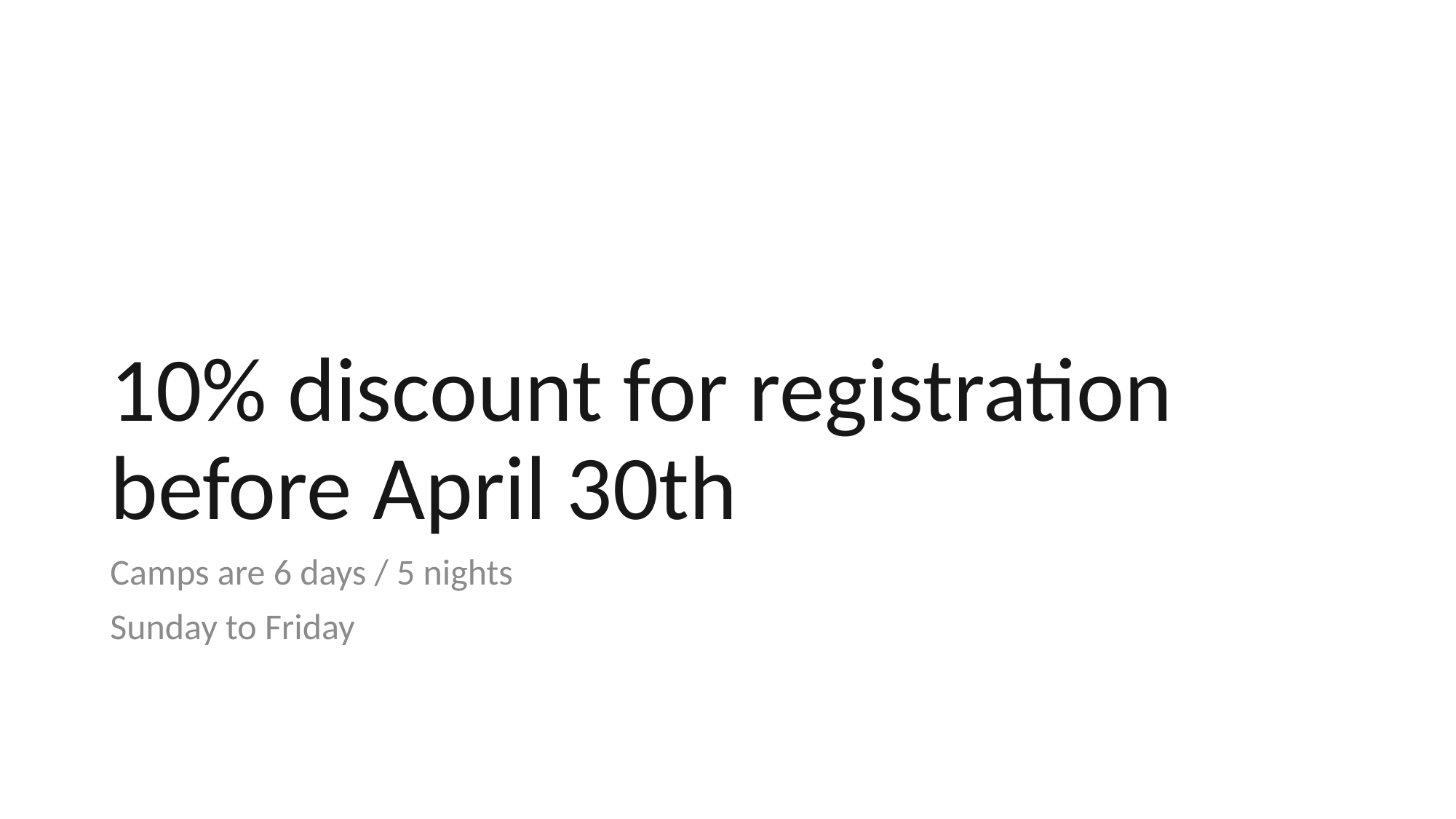

# 10% discount for registration before April 30th
Camps are 6 days / 5 nights
Sunday to Friday